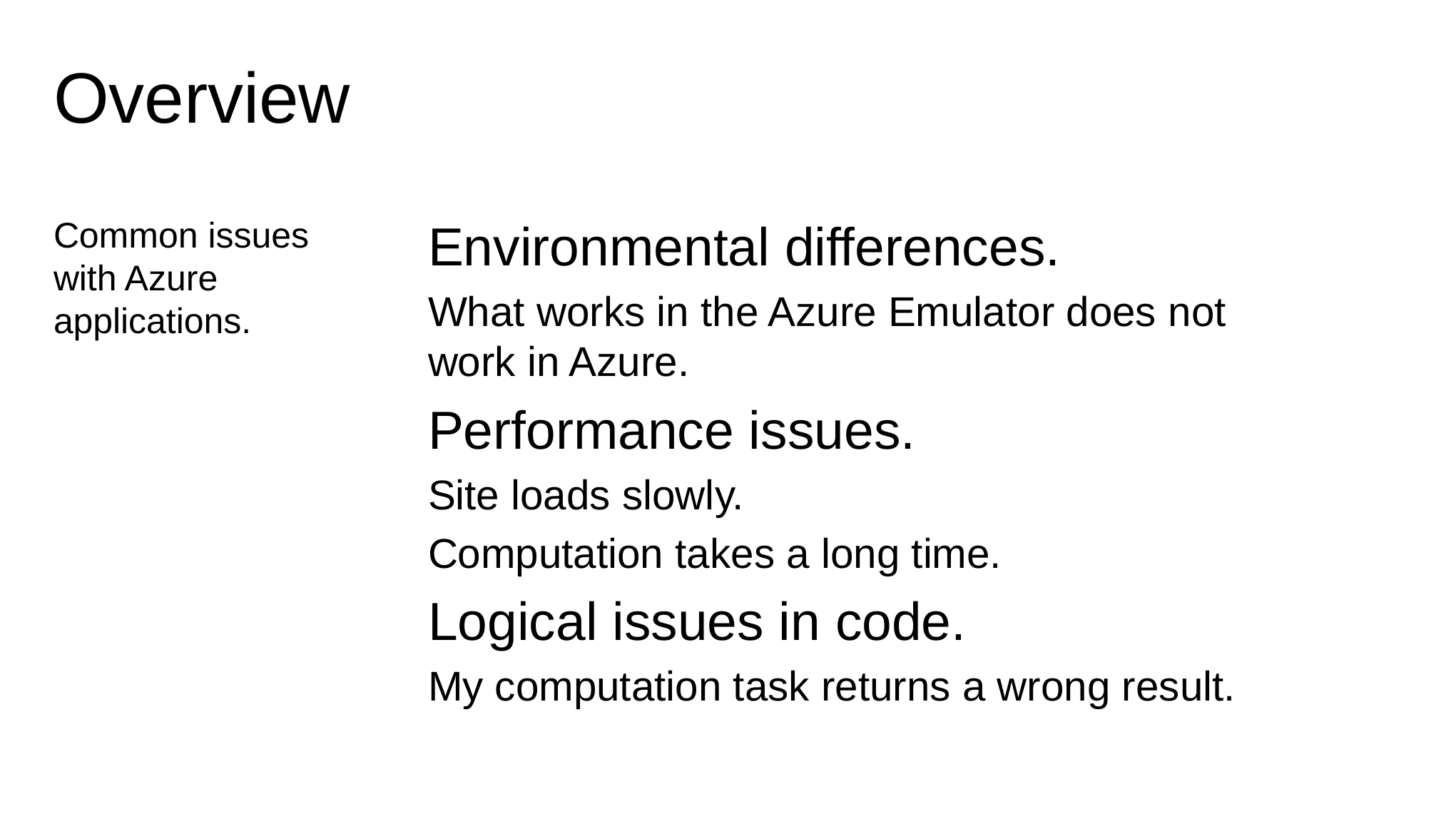

# Overview
Common issues with Azure applications.
Environmental differences.
What works in the Azure Emulator does not
work in Azure.
Performance issues.
Site loads slowly.
Computation takes a long time.
Logical issues in code.
My computation task returns a wrong result.